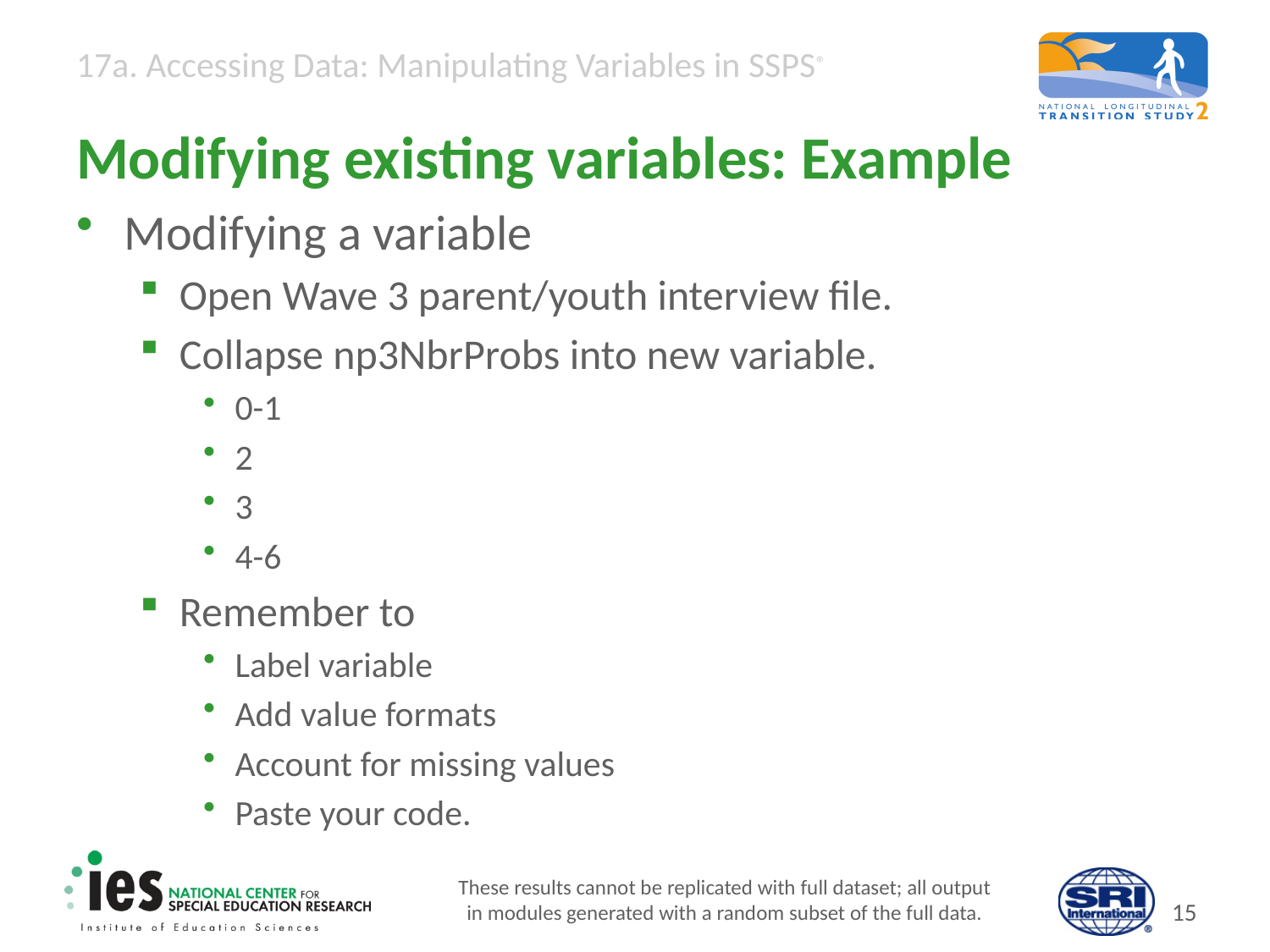

# Modifying existing variables: Example
Modifying a variable
Open Wave 3 parent/youth interview file.
Collapse np3NbrProbs into new variable.
0-1
2
3
4-6
Remember to
Label variable
Add value formats
Account for missing values
Paste your code.
These results cannot be replicated with full dataset; all output
in modules generated with a random subset of the full data.
15